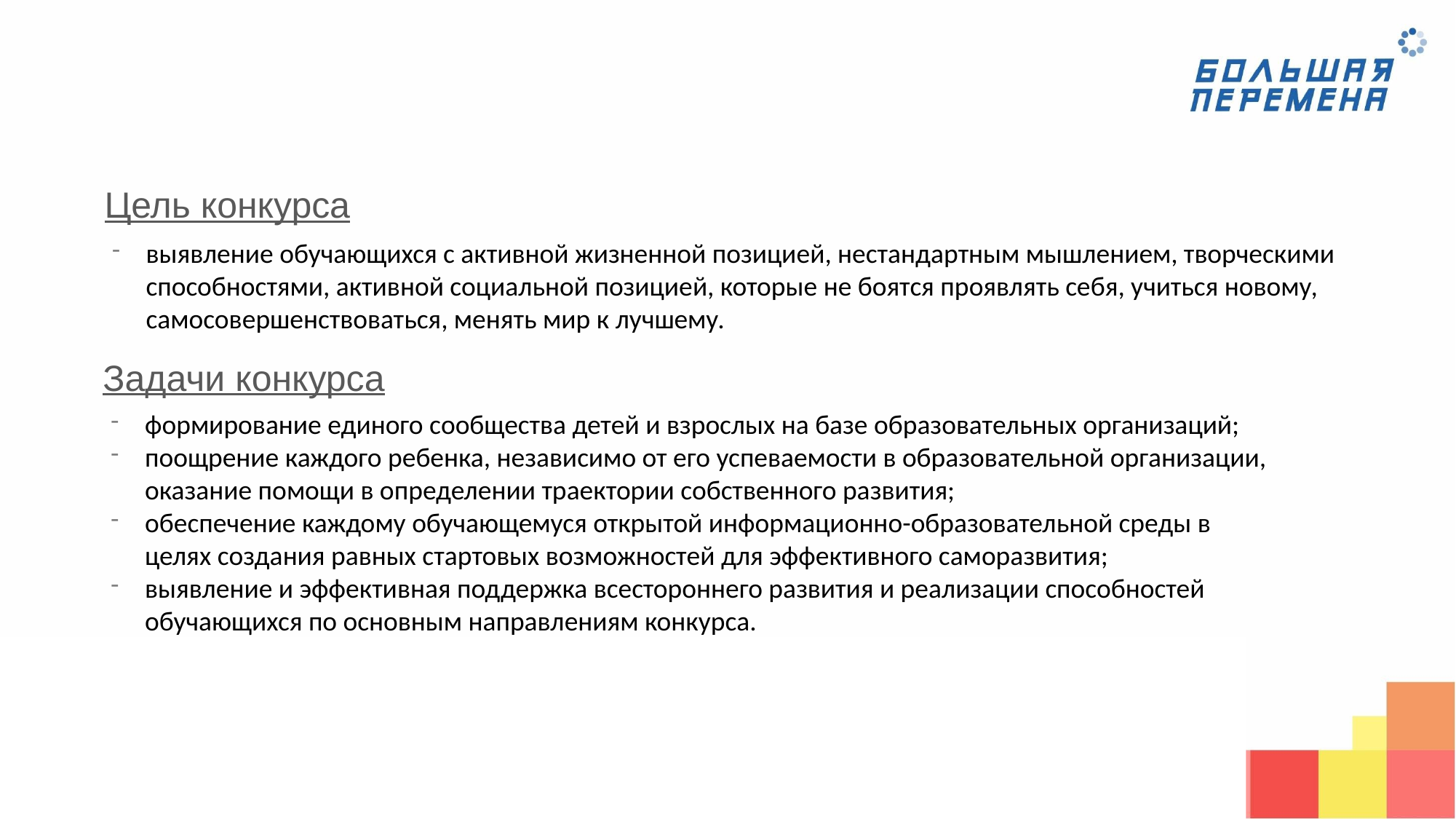

Цель конкурса
выявление обучающихся с активной жизненной позицией, нестандартным мышлением, творческими способностями, активной социальной позицией, которые не боятся проявлять себя, учиться новому, самосовершенствоваться, менять мир к лучшему.
Задачи конкурса
формирование единого сообщества детей и взрослых на базе образовательных организаций;
поощрение каждого ребенка, независимо от его успеваемости в образовательной организации, оказание помощи в определении траектории собственного развития;
обеспечение каждому обучающемуся открытой информационно-образовательной среды в целях создания равных стартовых возможностей для эффективного саморазвития;
выявление и эффективная поддержка всестороннего развития и реализации способностей обучающихся по основным направлениям конкурса.